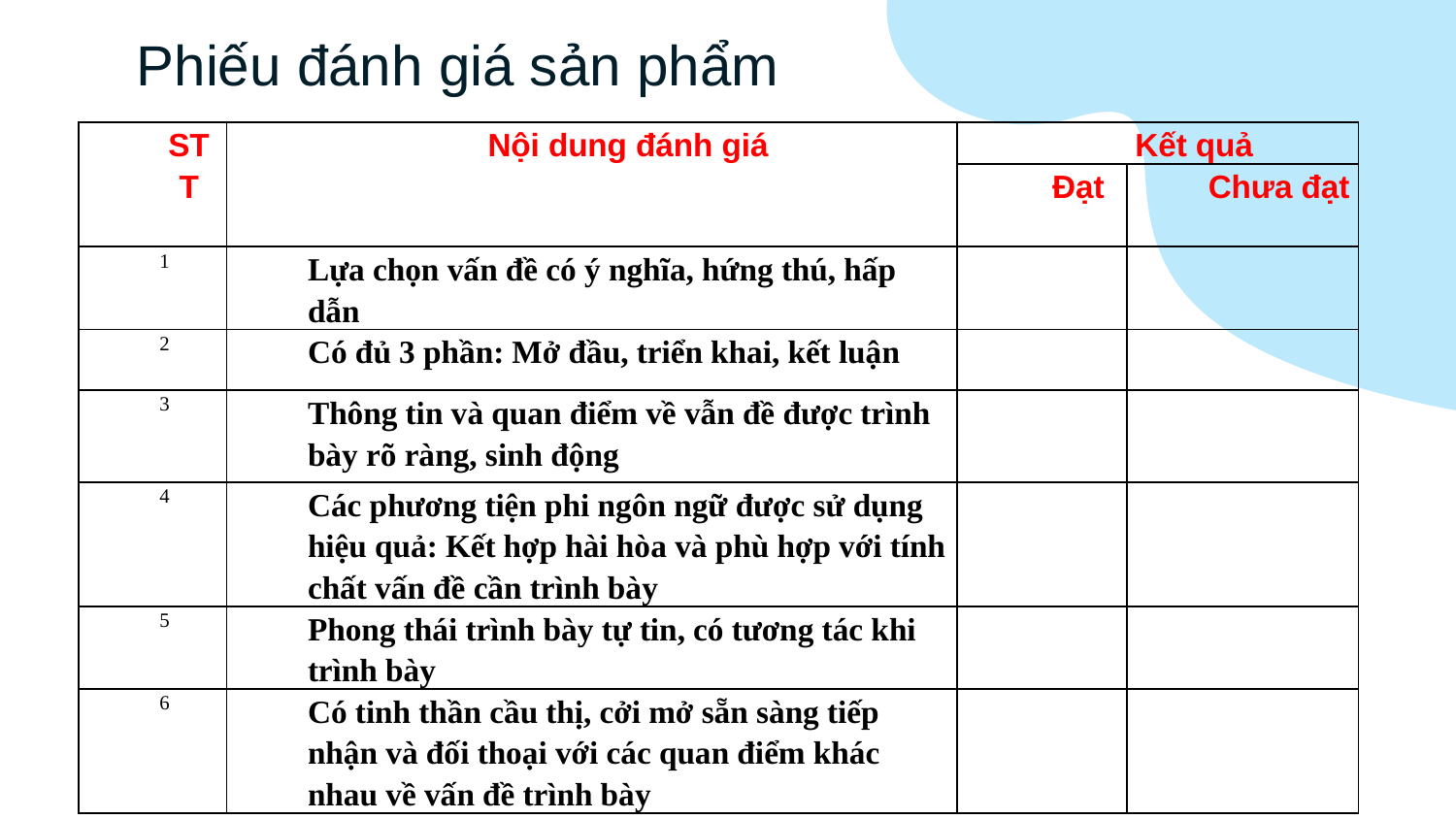

Phiếu đánh giá sản phẩm
| STT | Nội dung đánh giá | Kết quả |  |
| --- | --- | --- | --- |
|  |  | Đạt | Chưa đạt |
| 1 | Lựa chọn vấn đề có ý nghĩa, hứng thú, hấp dẫn |  |  |
| 2 | Có đủ 3 phần: Mở đầu, triển khai, kết luận |  |  |
| 3 | Thông tin và quan điểm về vẫn đề được trình bày rõ ràng, sinh động |  |  |
| 4 | Các phương tiện phi ngôn ngữ được sử dụng hiệu quả: Kết hợp hài hòa và phù hợp với tính chất vấn đề cần trình bày |  |  |
| 5 | Phong thái trình bày tự tin, có tương tác khi trình bày |  |  |
| 6 | Có tinh thần cầu thị, cởi mở sẵn sàng tiếp nhận và đối thoại với các quan điểm khác nhau về vấn đề trình bày |  |  |